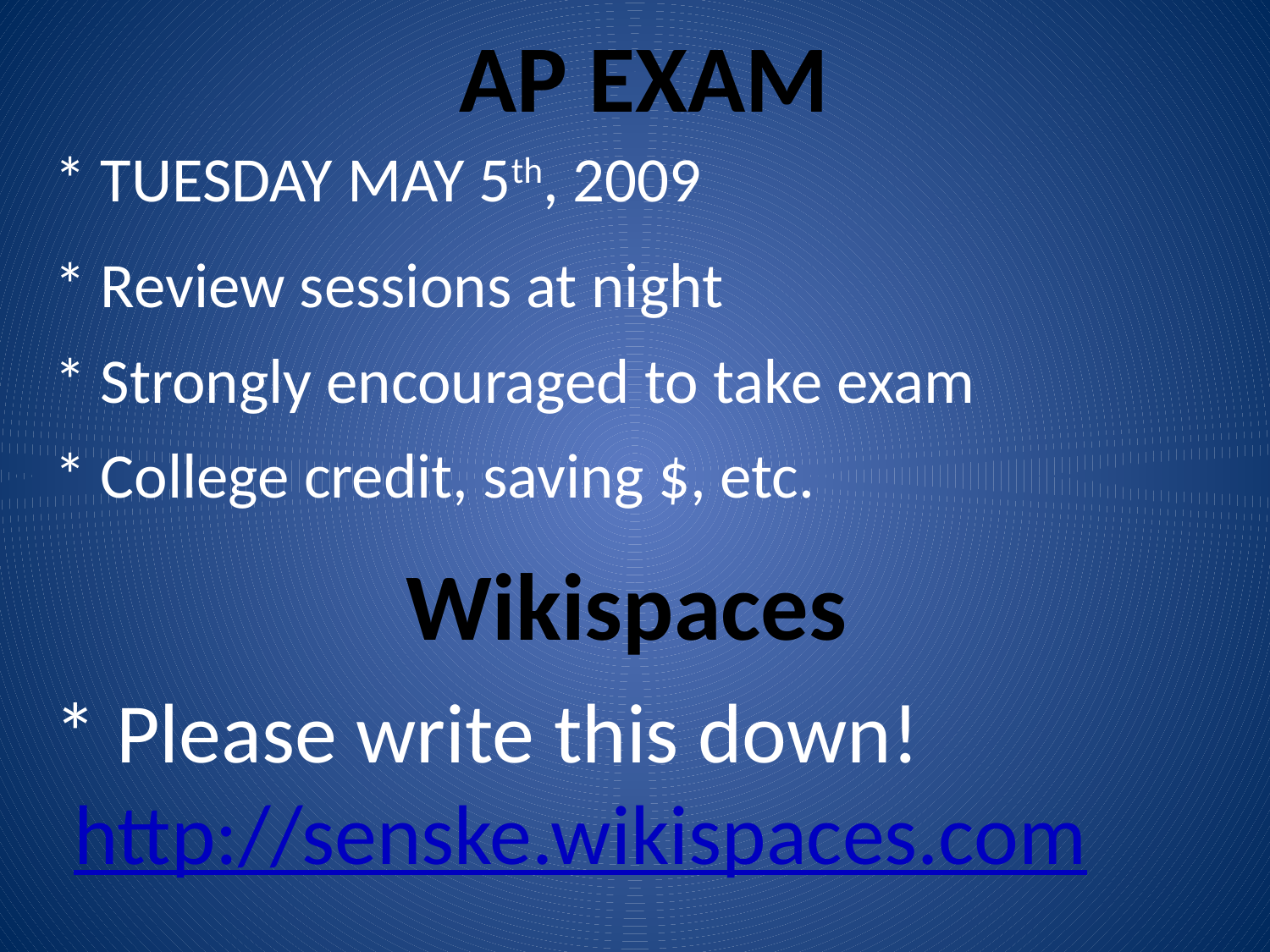

AP EXAM
* TUESDAY MAY 5th, 2009
* Review sessions at night
* Strongly encouraged to take exam
* College credit, saving $, etc.
Wikispaces
* Please write this down!
 http://senske.wikispaces.com